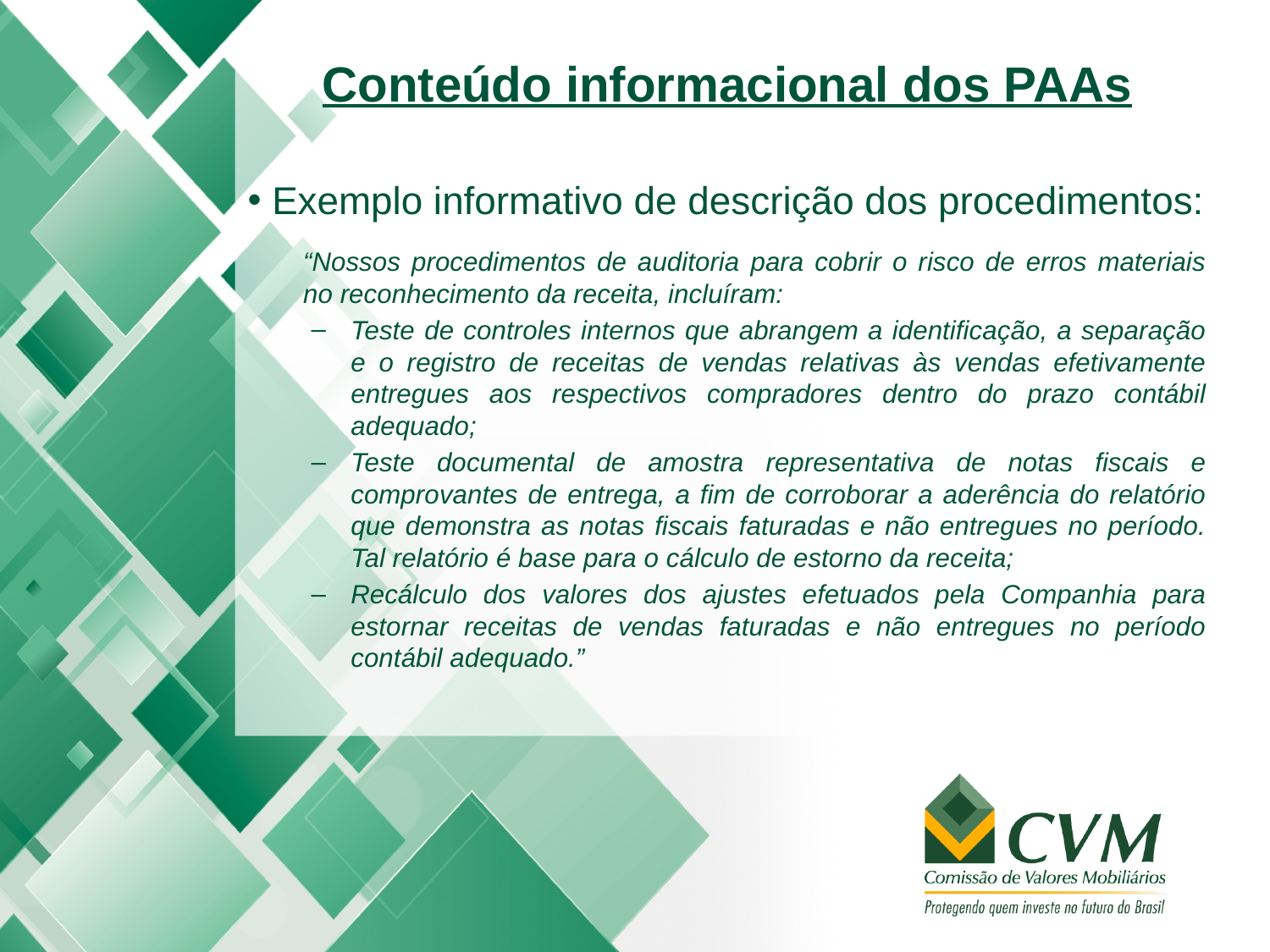

Conteúdo informacional dos PAAs

 Exemplo informativo de descrição dos procedimentos:

“Nossos procedimentos de auditoria para cobrir o risco de erros materiais no reconhecimento da receita, incluíram:
Teste de controles internos que abrangem a identificação, a separação e o registro de receitas de vendas relativas às vendas efetivamente entregues aos respectivos compradores dentro do prazo contábil adequado;
Teste documental de amostra representativa de notas fiscais e comprovantes de entrega, a fim de corroborar a aderência do relatório que demonstra as notas fiscais faturadas e não entregues no período. Tal relatório é base para o cálculo de estorno da receita;
Recálculo dos valores dos ajustes efetuados pela Companhia para estornar receitas de vendas faturadas e não entregues no período contábil adequado.”